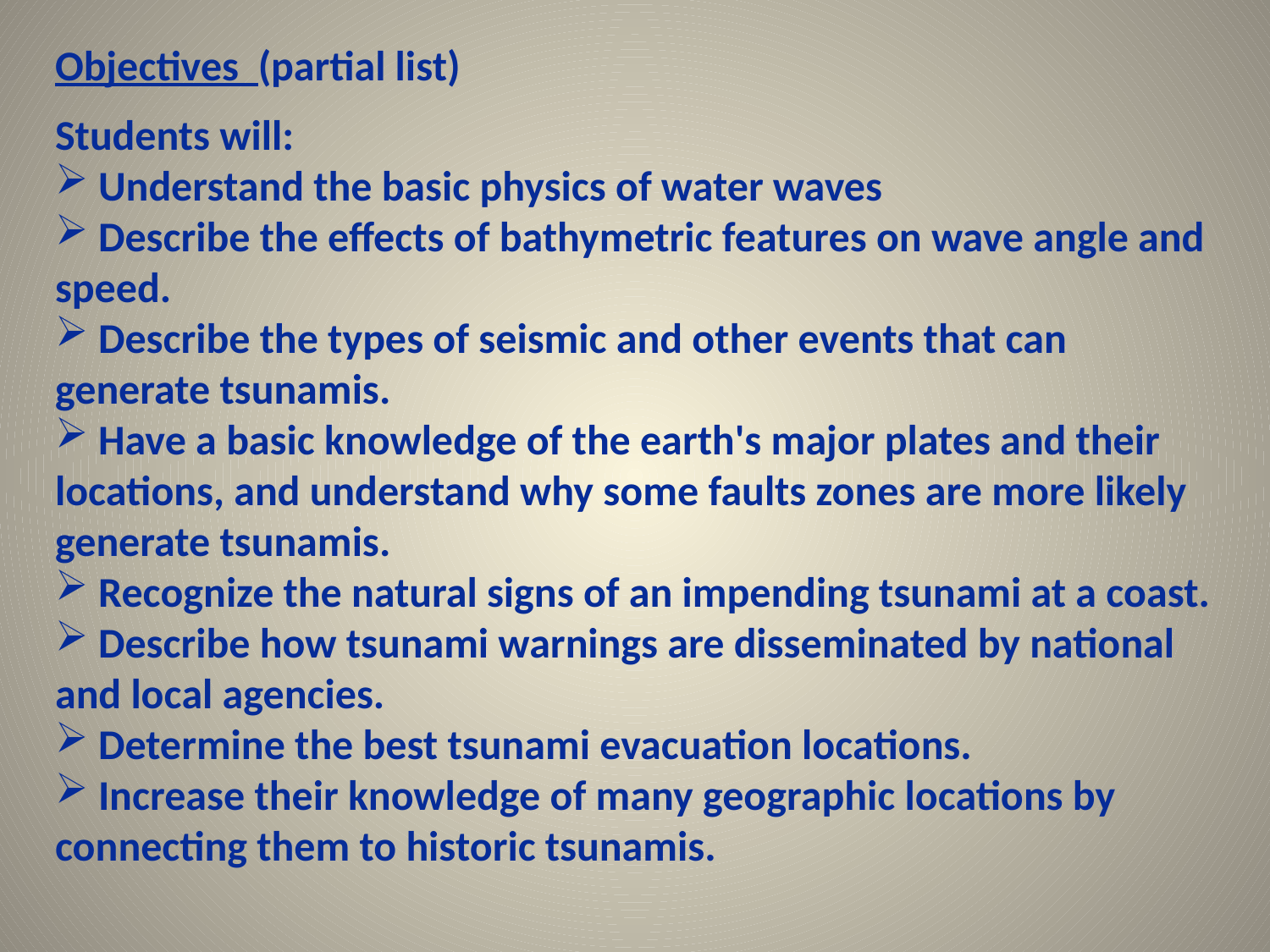

Objectives  (partial list)

Students will:
 Understand the basic physics of water waves
 Describe the effects of bathymetric features on wave angle and speed.
 Describe the types of seismic and other events that can generate tsunamis.
 Have a basic knowledge of the earth's major plates and their locations, and understand why some faults zones are more likely generate tsunamis.
 Recognize the natural signs of an impending tsunami at a coast.
 Describe how tsunami warnings are disseminated by national and local agencies.
 Determine the best tsunami evacuation locations.
 Increase their knowledge of many geographic locations by connecting them to historic tsunamis.